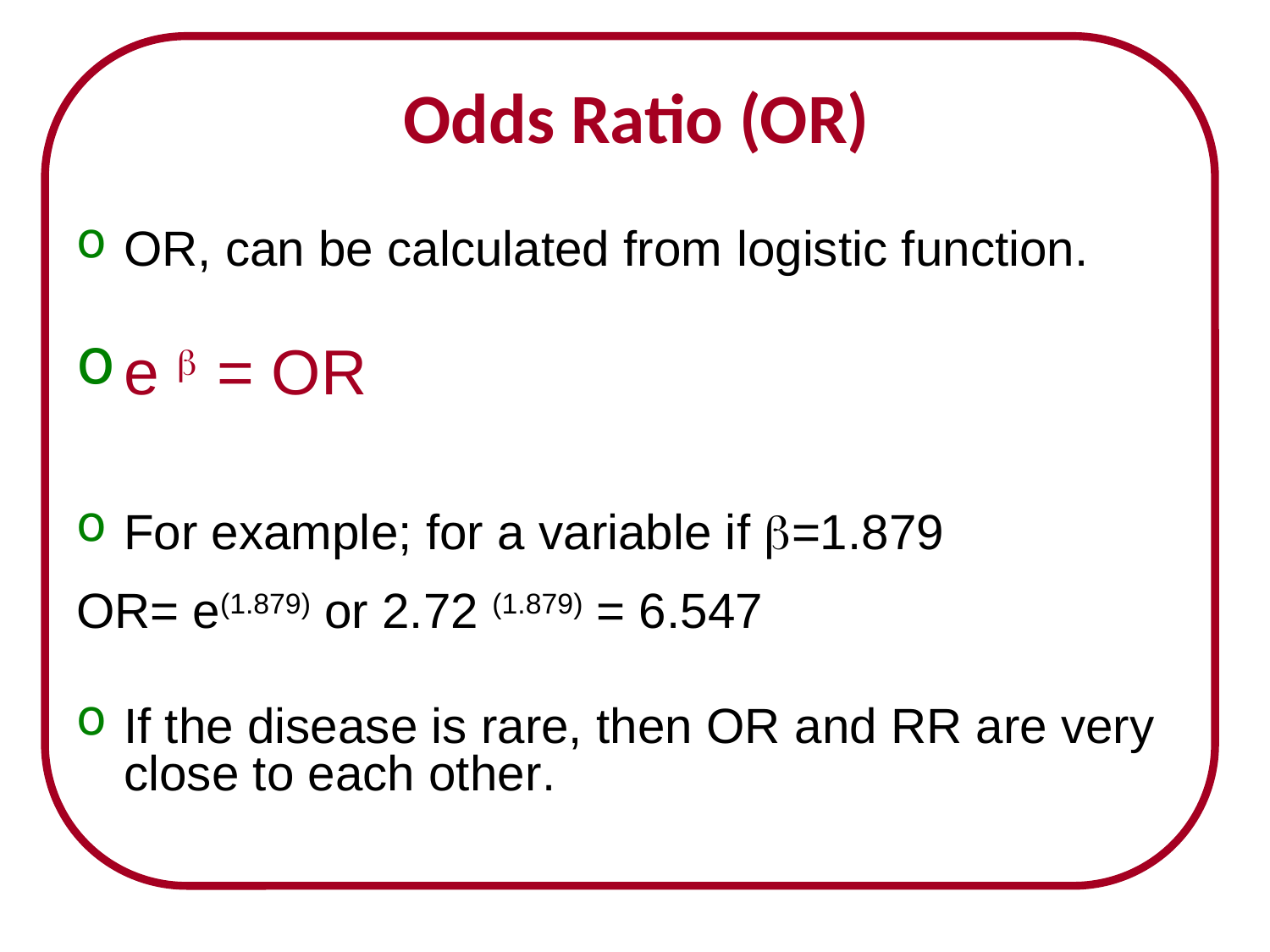

# Odds Ratio (OR)
OR, can be calculated from logistic function.

e β  = OR

For example; for a variable if β=1.879
OR= e(1.879) or 2.72 (1.879) = 6.547

If the disease is rare, then OR and RR are very close to each other.